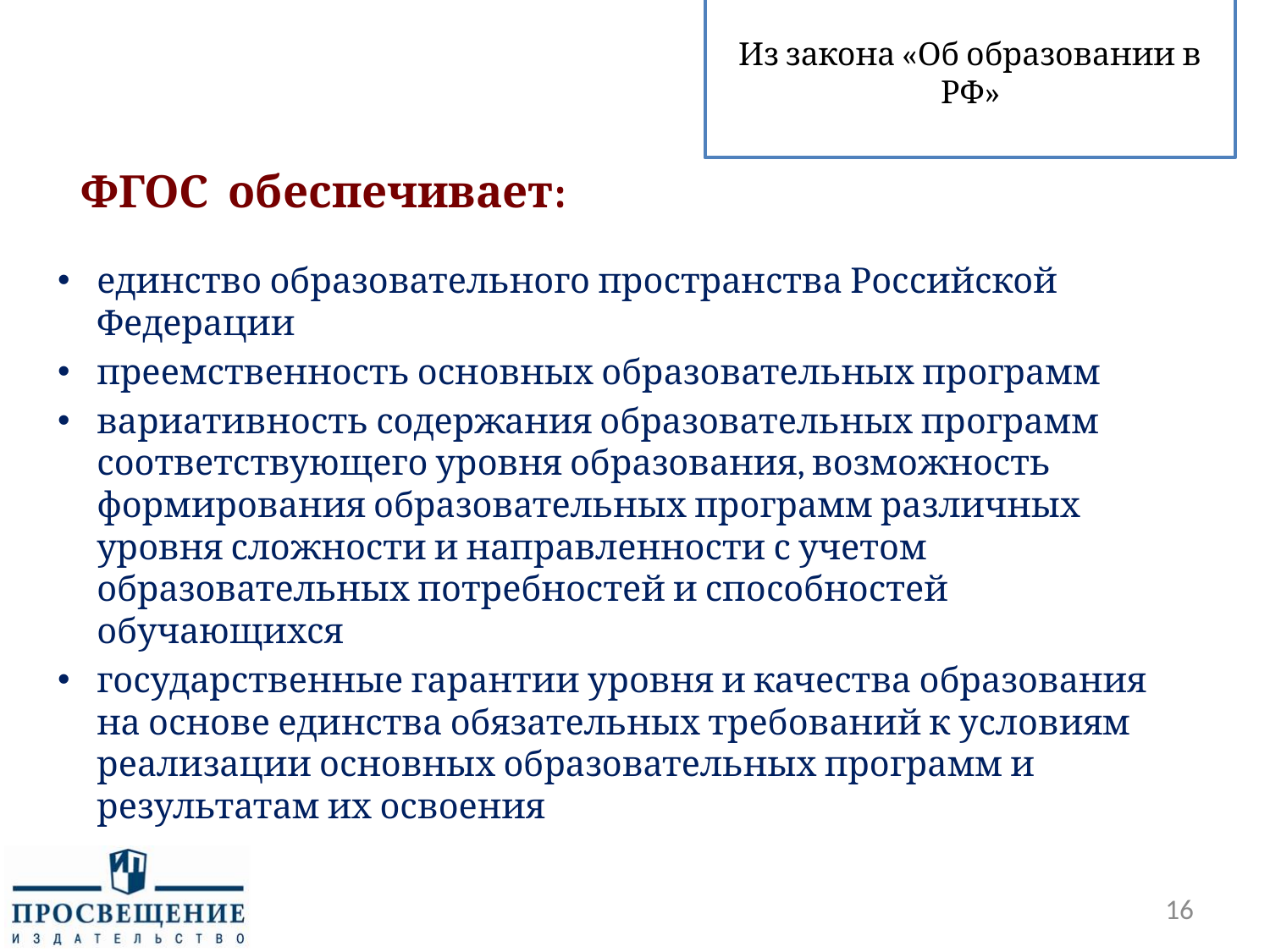

# Из закона «Об образовании в РФ»
    ФГОС  обеспечивает:

единство образовательного пространства Российской Федерации
преемственность основных образовательных программ
вариативность содержания образовательных программ соответствующего уровня образования, возможность формирования образовательных программ различных уровня сложности и направленности с учетом образовательных потребностей и способностей обучающихся
государственные гарантии уровня и качества образования на основе единства обязательных требований к условиям реализации основных образовательных программ и результатам их освоения

16